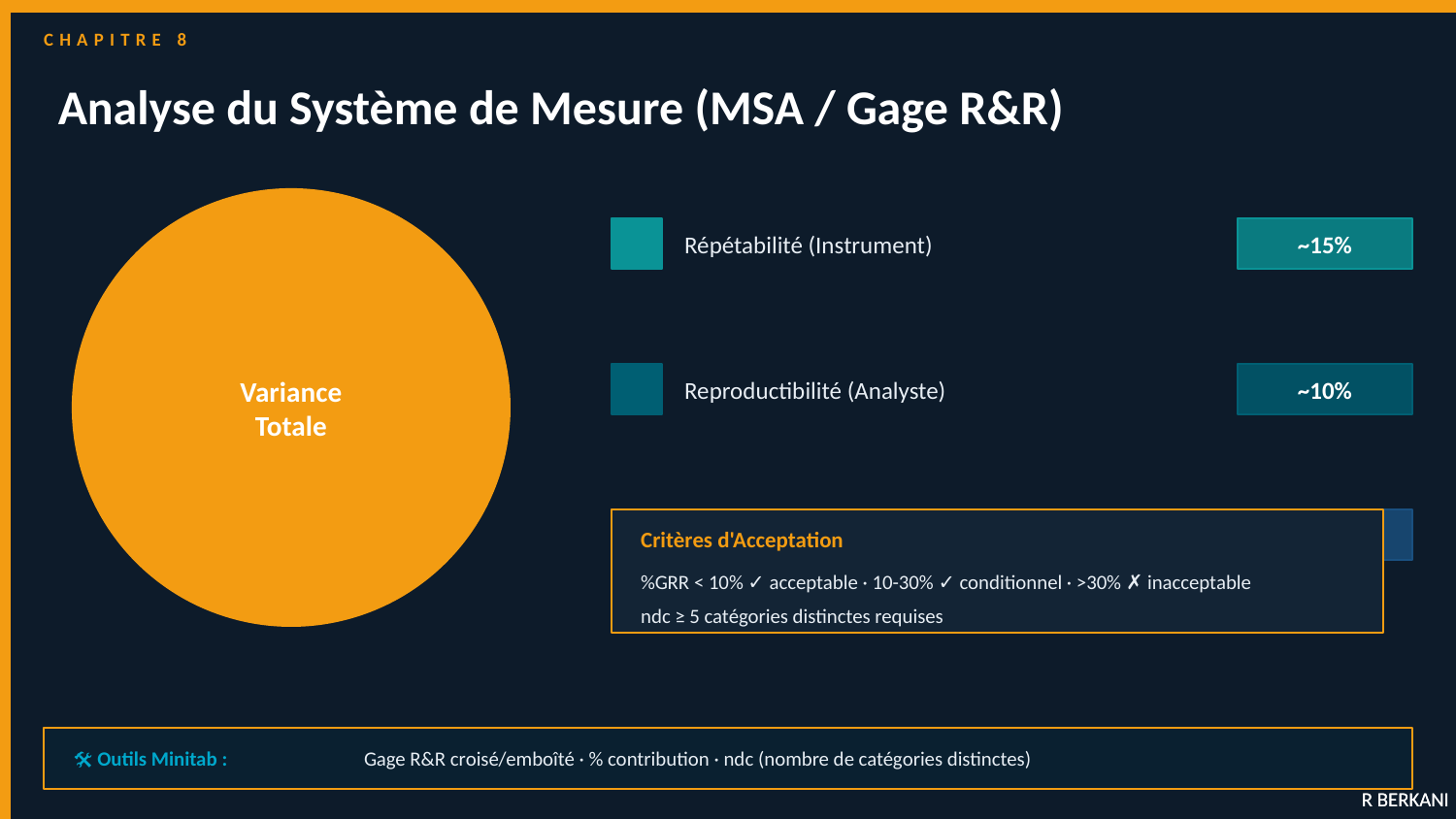

CHAPITRE 8
Analyse du Système de Mesure (MSA / Gage R&R)

Variance
Totale

Répétabilité (Instrument)

~15%

Reproductibilité (Analyste)

~10%

Variabilité Pièce / Lot

~75%
Critères d'Acceptation
%GRR < 10% ✓ acceptable · 10-30% ✓ conditionnel · >30% ✗ inacceptable
ndc ≥ 5 catégories distinctes requises

🛠 Outils Minitab :
Gage R&R croisé/emboîté · % contribution · ndc (nombre de catégories distinctes)